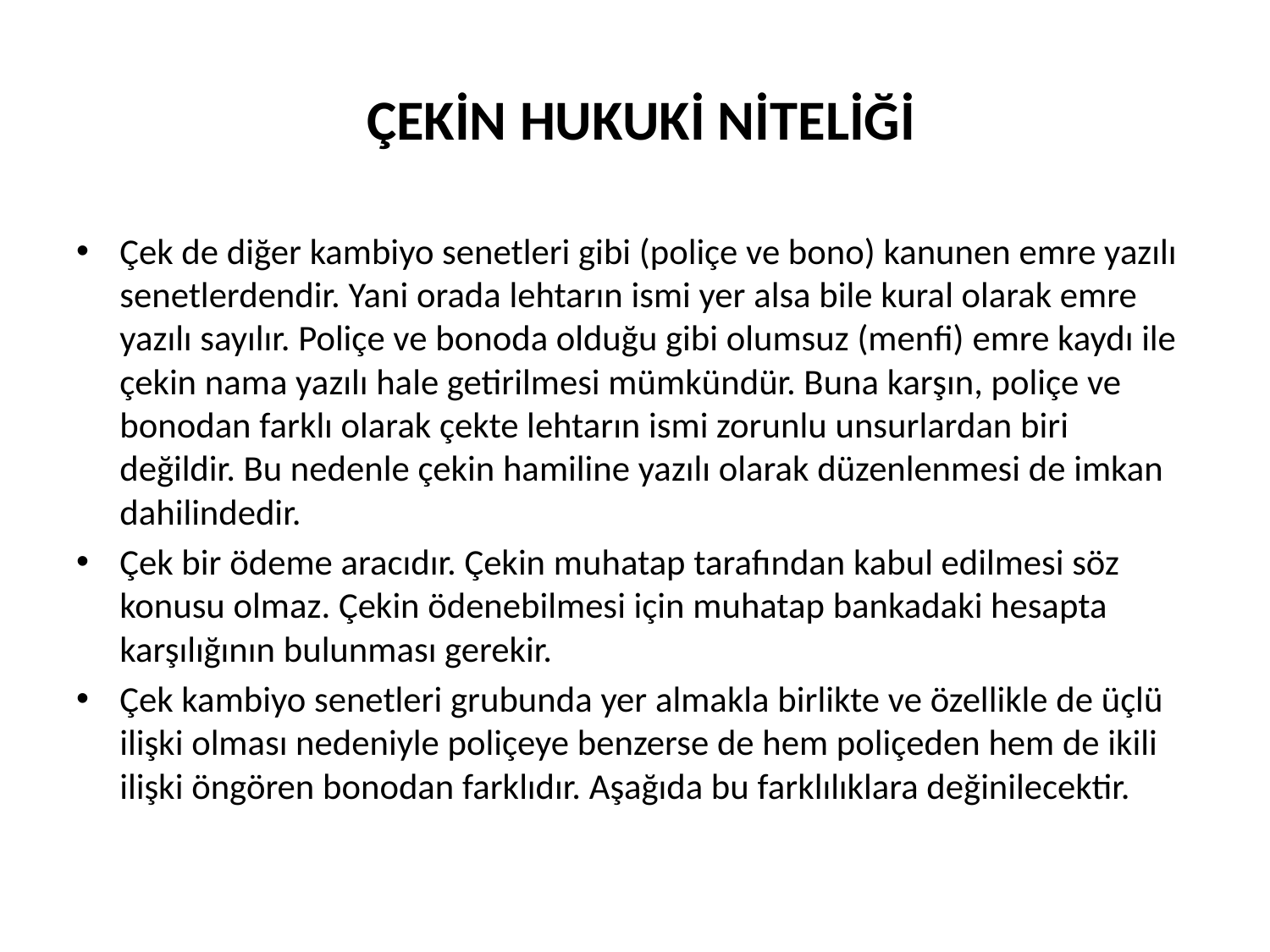

# ÇEKİN HUKUKİ NİTELİĞİ
Çek de diğer kambiyo senetleri gibi (poliçe ve bono) kanunen emre yazılı senetlerdendir. Yani orada lehtarın ismi yer alsa bile kural olarak emre yazılı sayılır. Poliçe ve bonoda olduğu gibi olumsuz (menfi) emre kaydı ile çekin nama yazılı hale getirilmesi mümkündür. Buna karşın, poliçe ve bonodan farklı olarak çekte lehtarın ismi zorunlu unsurlardan biri değildir. Bu nedenle çekin hamiline yazılı olarak düzenlenmesi de imkan dahilindedir.
Çek bir ödeme aracıdır. Çekin muhatap tarafından kabul edilmesi söz konusu olmaz. Çekin ödenebilmesi için muhatap bankadaki hesapta karşılığının bulunması gerekir.
Çek kambiyo senetleri grubunda yer almakla birlikte ve özellikle de üçlü ilişki olması nedeniyle poliçeye benzerse de hem poliçeden hem de ikili ilişki öngören bonodan farklıdır. Aşağıda bu farklılıklara değinilecektir.